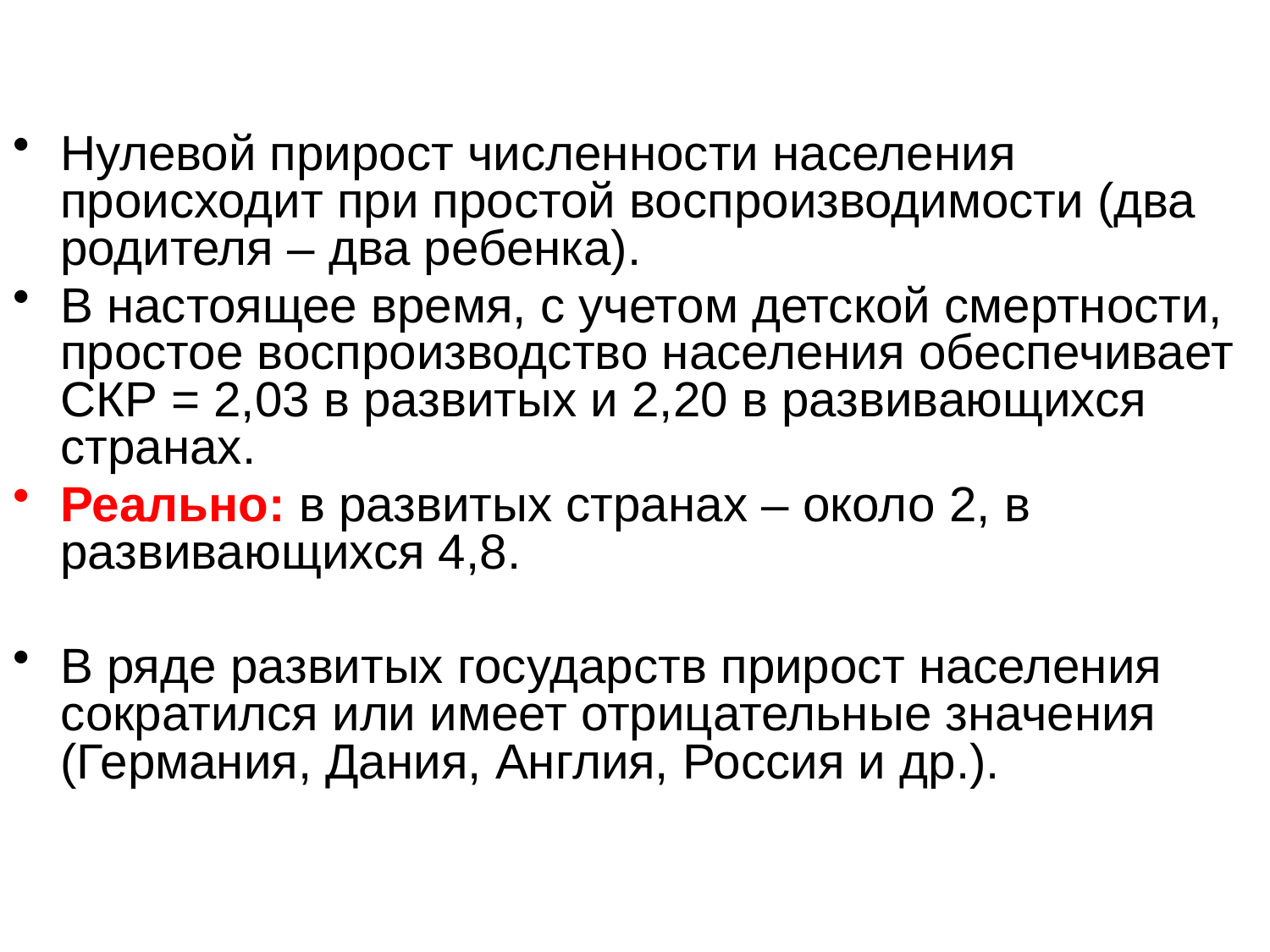

#
Нулевой прирост численности населения происходит при простой воспроизводимости (два родителя – два ребенка).
В настоящее время, с учетом детской смертности, простое воспроизводство населения обеспечивает СКР = 2,03 в развитых и 2,20 в развивающихся странах.
Реально: в развитых странах – около 2, в развивающихся 4,8.

В ряде развитых государств прирост населения сократился или имеет отрицательные значения (Германия, Дания, Англия, Россия и др.).